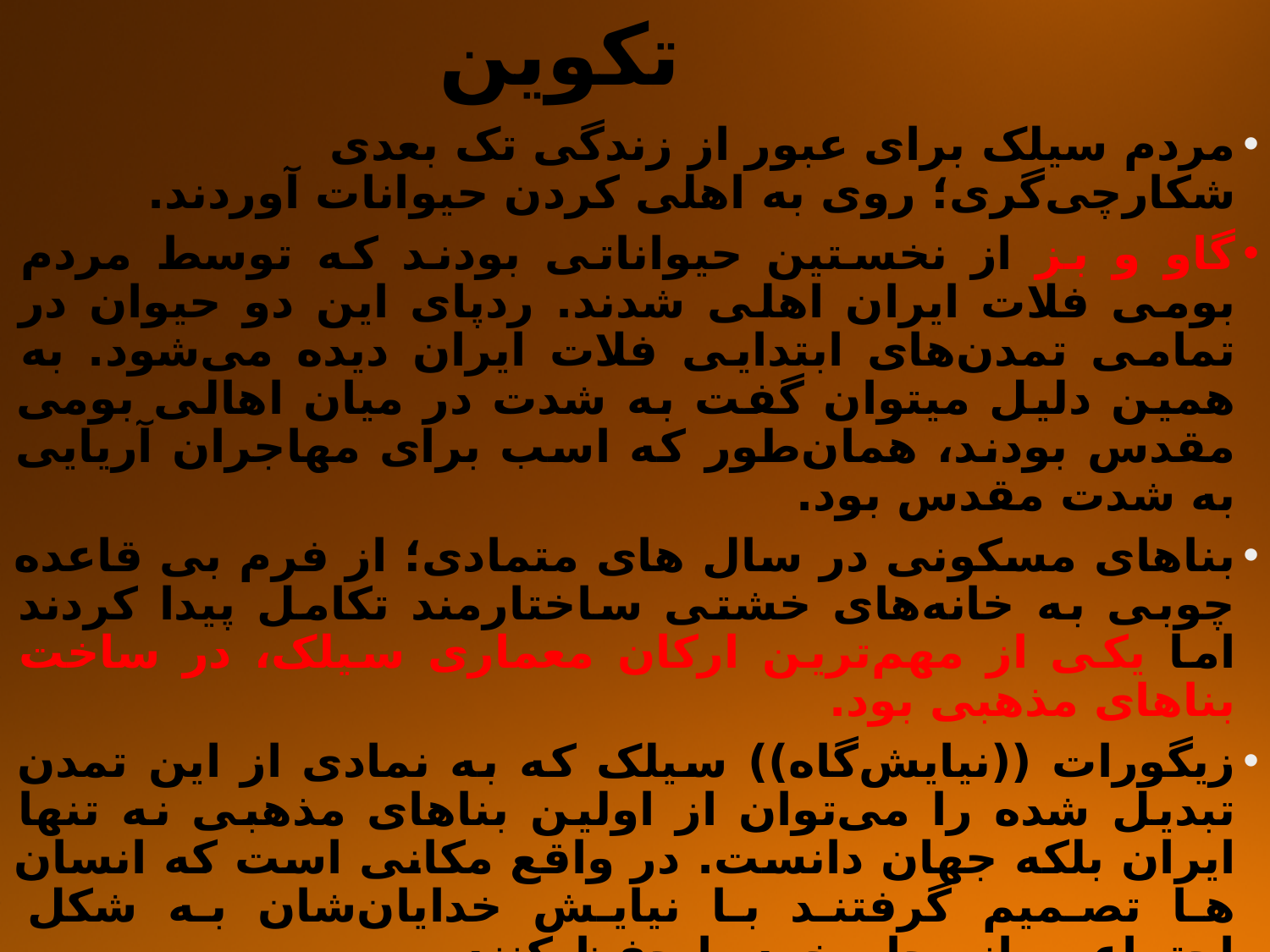

# تکوین
مردم سیلک برای عبور از زندگی تک بعدی شکارچی‌گری؛ روی به اهلی کردن حیوانات آوردند.
گاو و بز از نخستین حیواناتی بودند که توسط مردم بومی فلات ایران اهلی شدند. ردپای این دو حیوان در تمامی تمدن‌های ابتدایی فلات ایران دیده می‌شود. به همین دلیل میتوان گفت به شدت در میان اهالی بومی مقدس بودند، همان‌طور که اسب برای مهاجران آریایی به شدت مقدس بود.
بناهای مسکونی در سال های متمادی؛ از فرم بی قاعده چوبی به خانه‌های خشتی ساختارمند تکامل پیدا کردند اما یکی از مهم‌ترین ارکان معماری سیلک، در ساخت بناهای مذهبی بود.
زیگورات ((نیایش‌گاه)) سیلک که به نمادی از این تمدن تبدیل شده را می‌توان از اولین بناهای مذهبی نه تنها ایران بلکه جهان دانست. در واقع مکانی است که انسان ها تصمیم گرفتند با نیایش خدایان‌شان به شکل اجتماعی، انسجام خود را حفظ کنند.